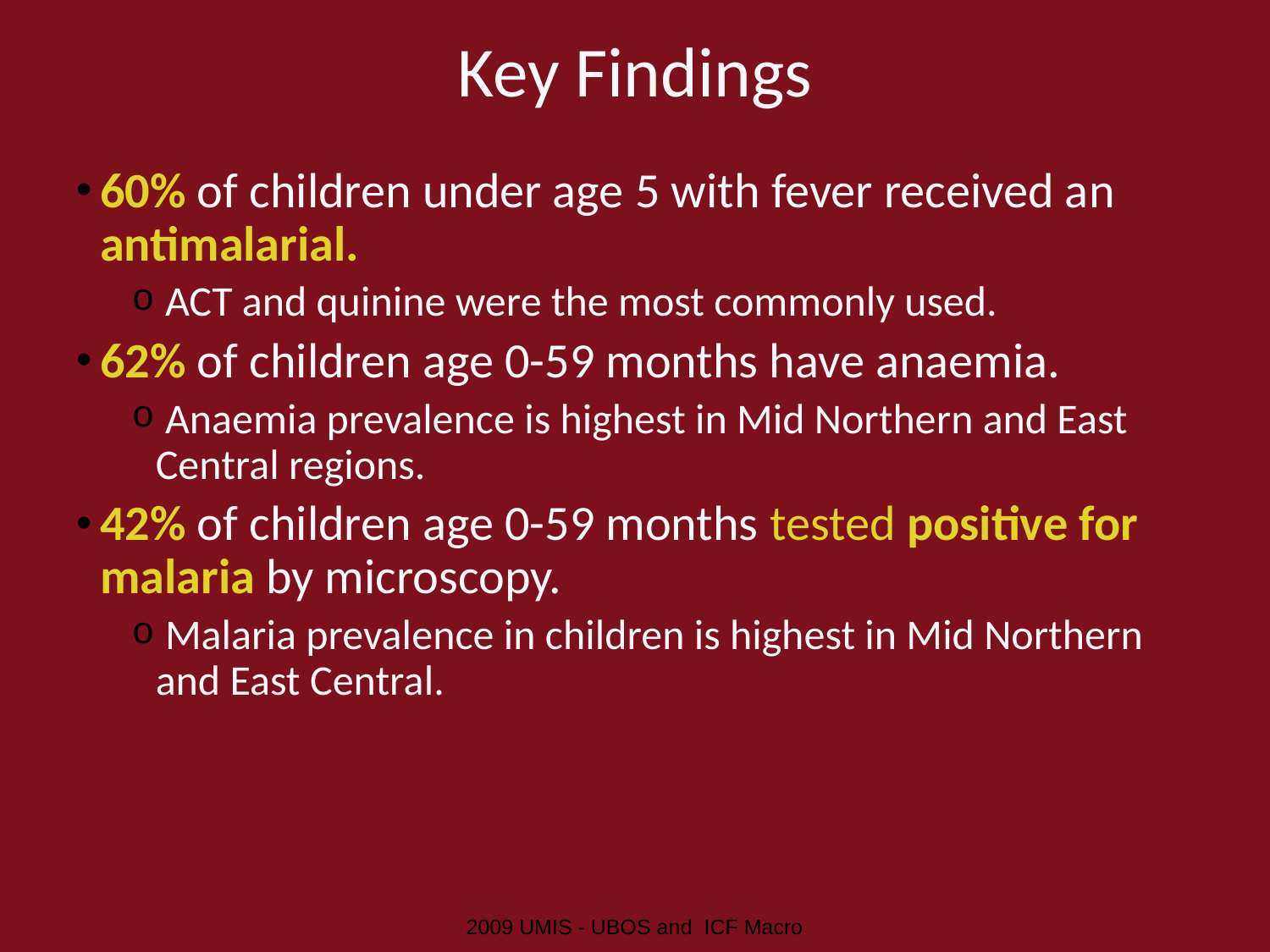

# Key Findings
60% of children under age 5 with fever received an antimalarial.
 ACT and quinine were the most commonly used.
62% of children age 0-59 months have anaemia.
 Anaemia prevalence is highest in Mid Northern and East Central regions.
42% of children age 0-59 months tested positive for malaria by microscopy.
 Malaria prevalence in children is highest in Mid Northern and East Central.
2009 UMIS - UBOS and  ICF Macro